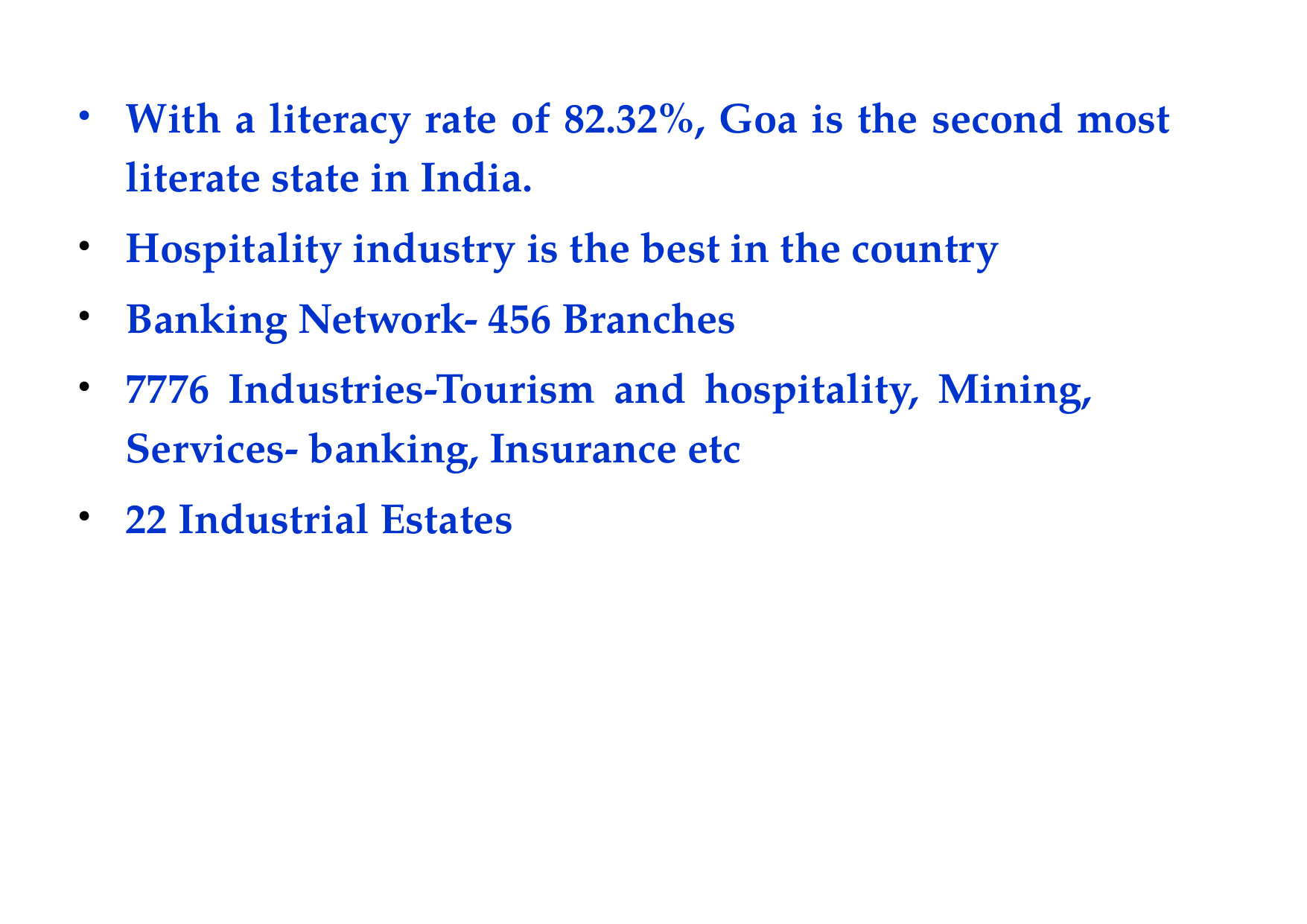

With a literacy rate of 82.32%, Goa is the second most  literate state in India.
Hospitality industry is the best in the country
Banking Network- 456 Branches
7776 Industries-Tourism and hospitality, Mining,  Services- banking, Insurance etc
22 Industrial Estates